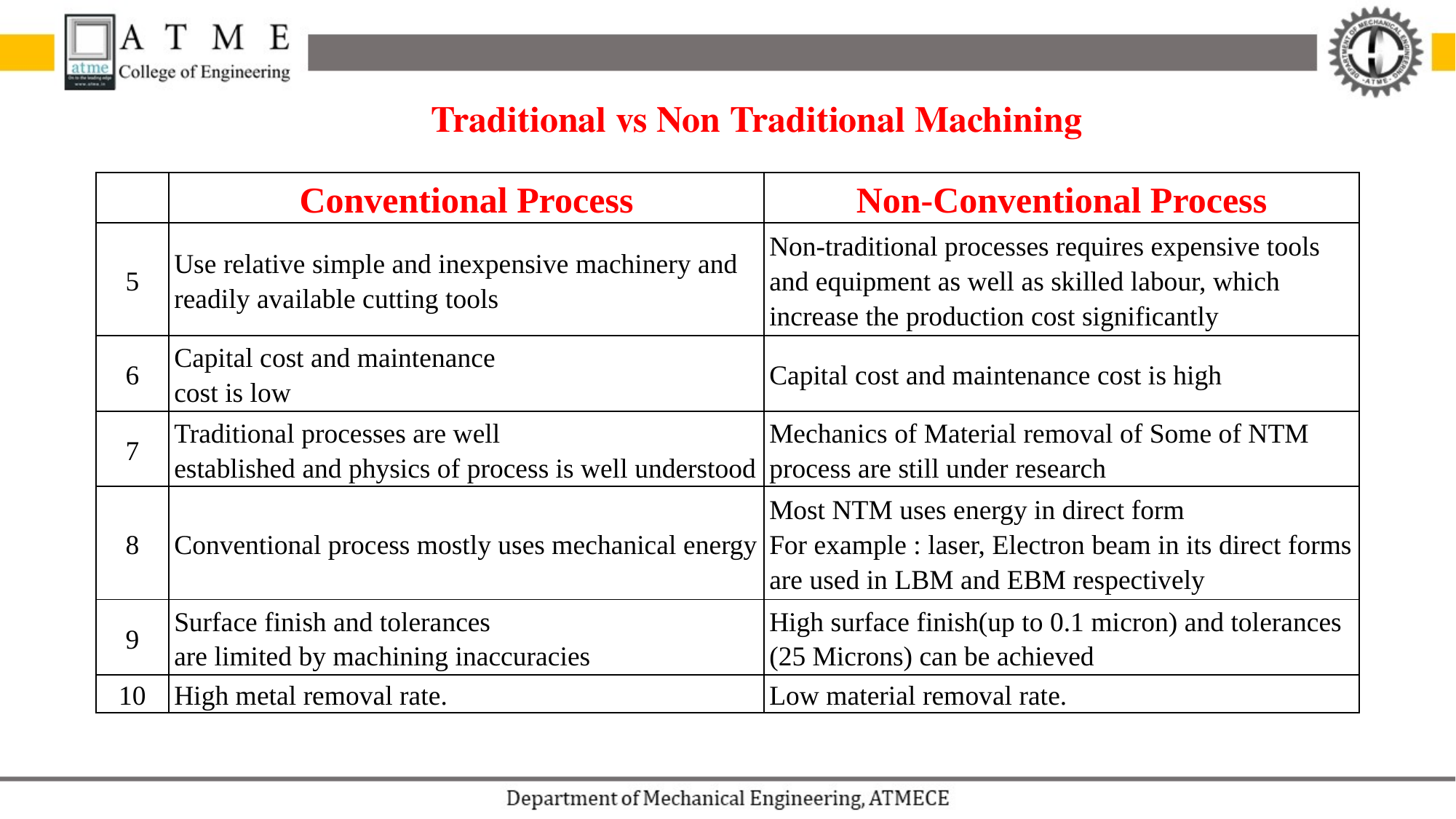

Traditional vs Non Traditional Machining
|  | Conventional Process | Non-Conventional Process |
| --- | --- | --- |
| 5 | Use relative simple and inexpensive machinery and readily available cutting tools | Non-traditional processes requires expensive tools and equipment as well as skilled labour, which increase the production cost significantly |
| 6 | Capital cost and maintenance cost is low | Capital cost and maintenance cost is high |
| 7 | Traditional processes are well established and physics of process is well understood | Mechanics of Material removal of Some of NTM process are still under research |
| 8 | Conventional process mostly uses mechanical energy | Most NTM uses energy in direct form For example : laser, Electron beam in its direct forms are used in LBM and EBM respectively |
| 9 | Surface finish and tolerances are limited by machining inaccuracies | High surface finish(up to 0.1 micron) and tolerances (25 Microns) can be achieved |
| 10 | High metal removal rate. | Low material removal rate. |